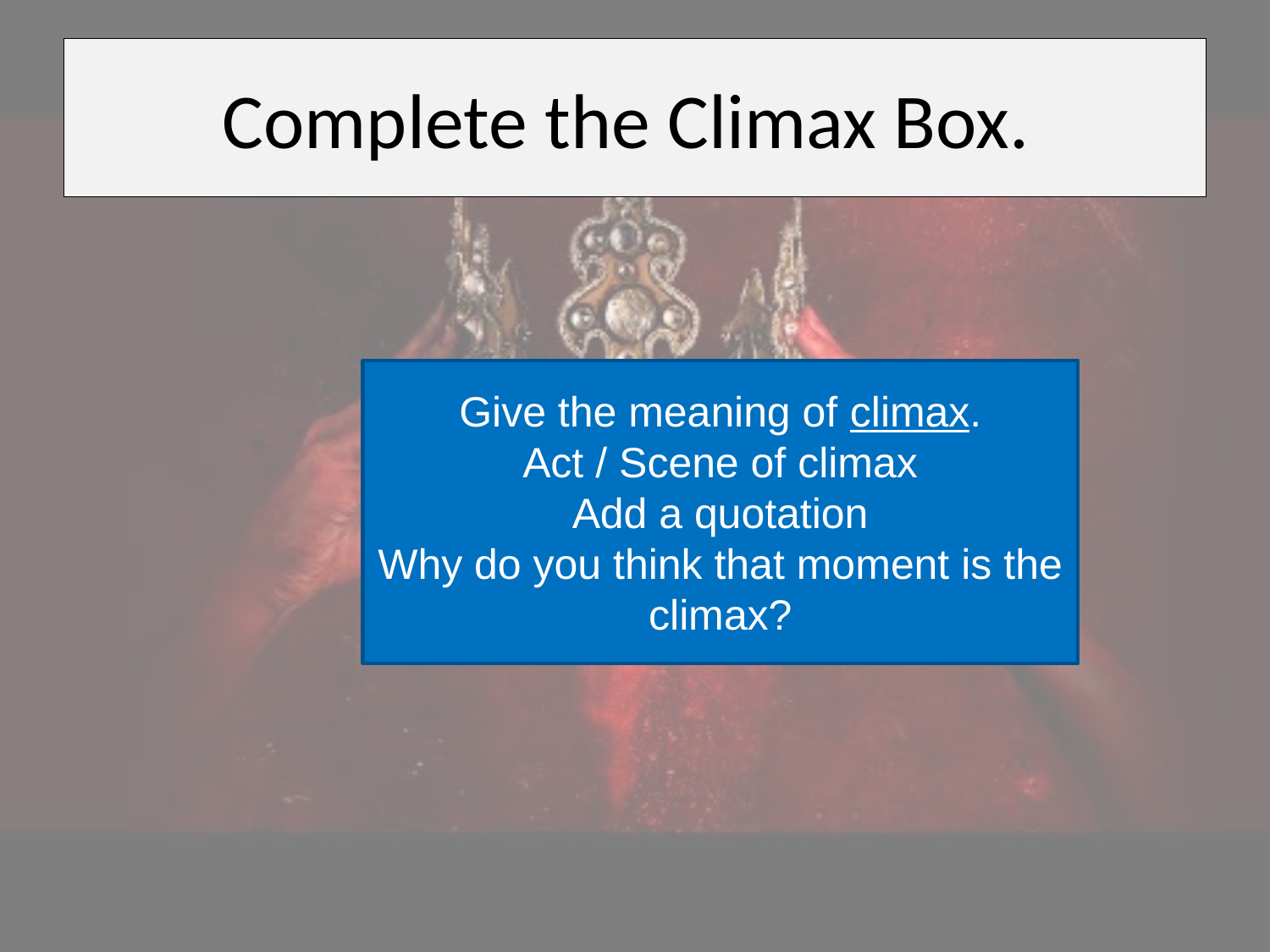

# Complete the Climax Box.

Give the meaning of climax.
Act / Scene of climax
Add a quotation
Why do you think that moment is the climax?